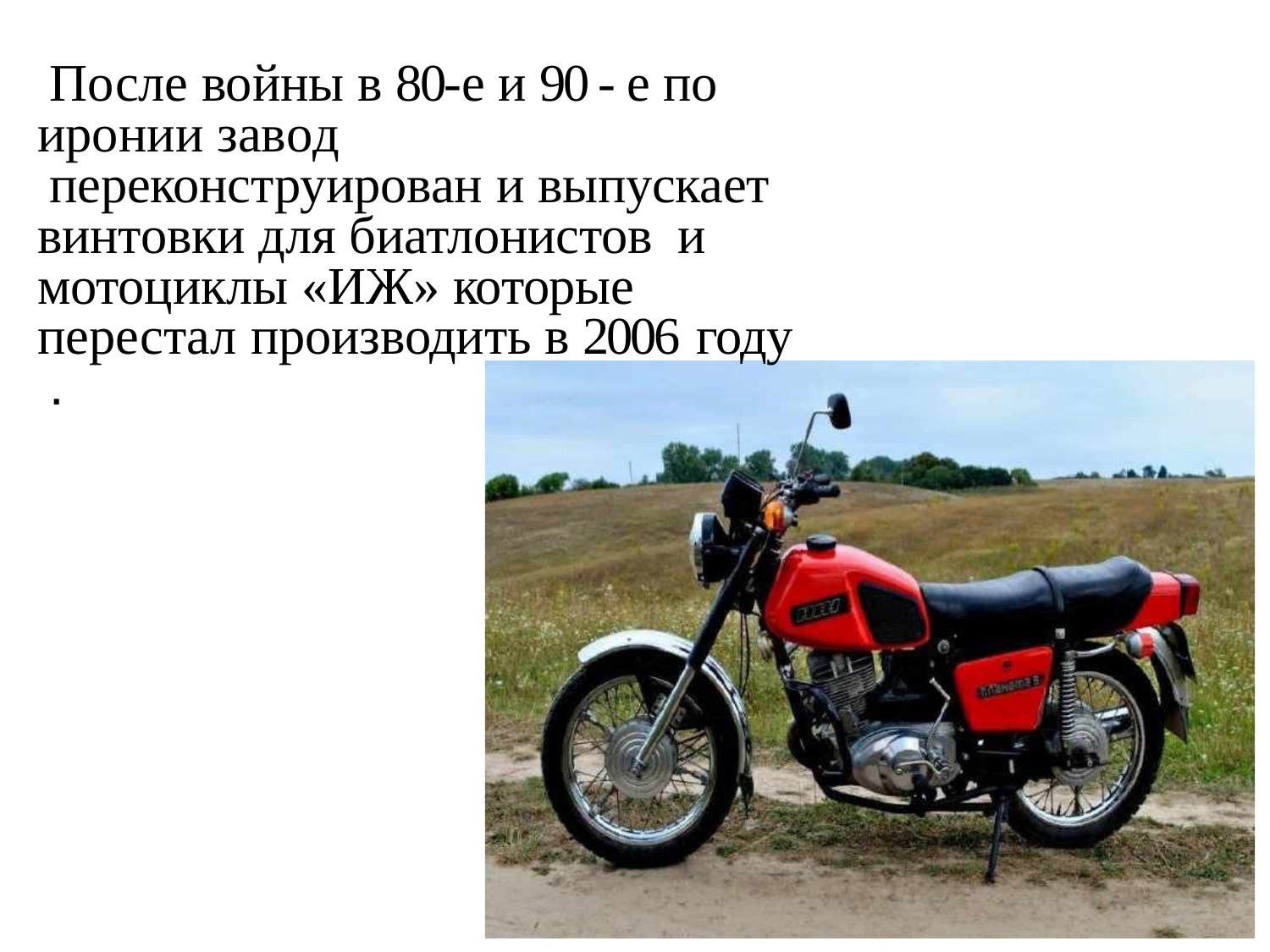

После войны в 80-е и 90 - е по  иронии завод
переконструирован и выпускает  винтовки для биатлонистов и  мотоциклы «ИЖ» которые  перестал производить в 2006 году
.